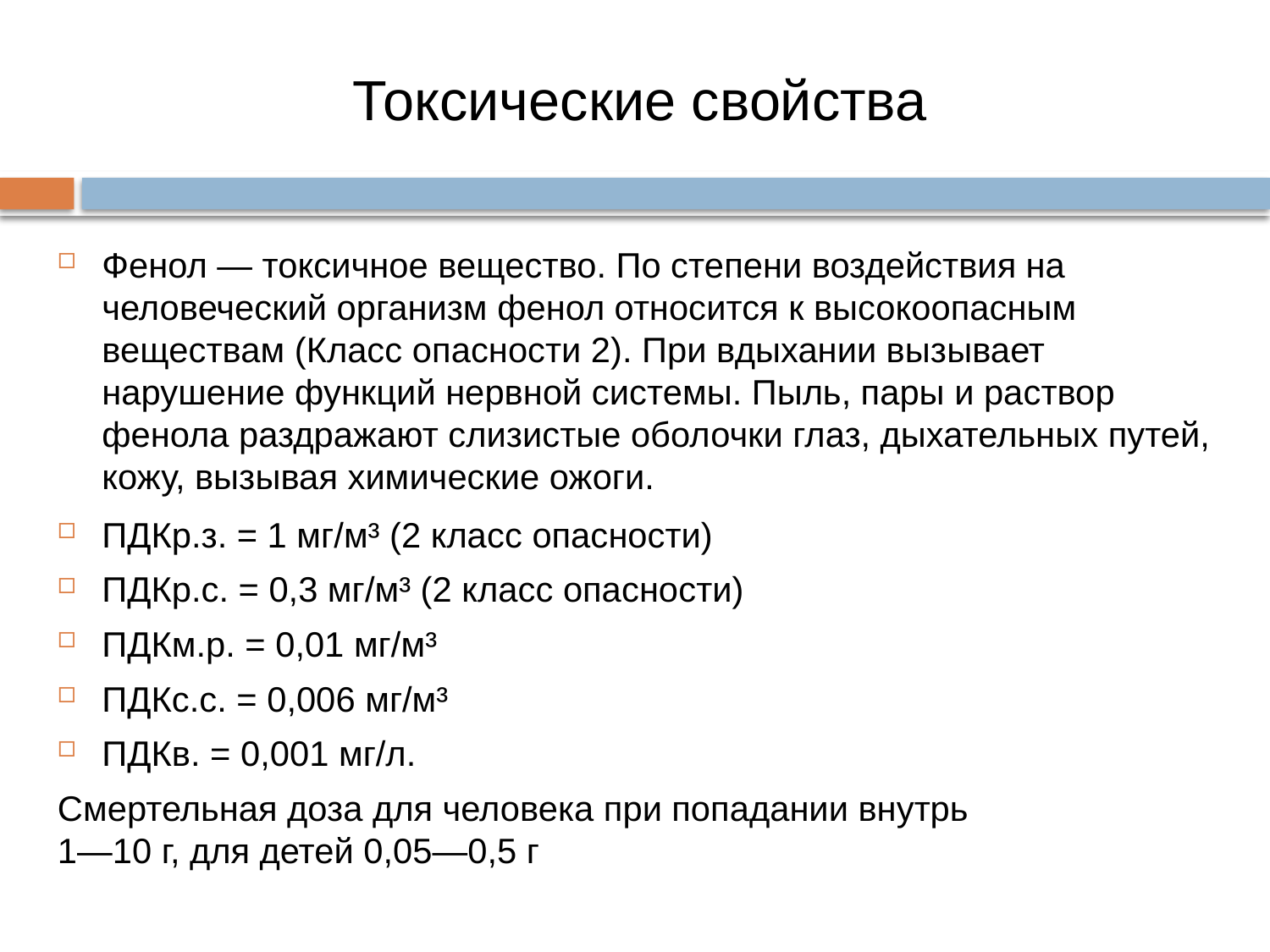

# Токсические свойства
Фенол — токсичное вещество. По степени воздействия на человеческий организм фенол относится к высокоопасным веществам (Класс опасности 2). При вдыхании вызывает нарушение функций нервной системы. Пыль, пары и раствор фенола раздражают слизистые оболочки глаз, дыхательных путей, кожу, вызывая химические ожоги.
ПДКр.з. = 1 мг/м³ (2 класс опасности)
ПДКр.с. = 0,3 мг/м³ (2 класс опасности)
ПДКм.р. = 0,01 мг/м³
ПДКс.с. = 0,006 мг/м³
ПДКв. = 0,001 мг/л.
Смертельная доза для человека при попадании внутрь 1—10 г, для детей 0,05—0,5 г